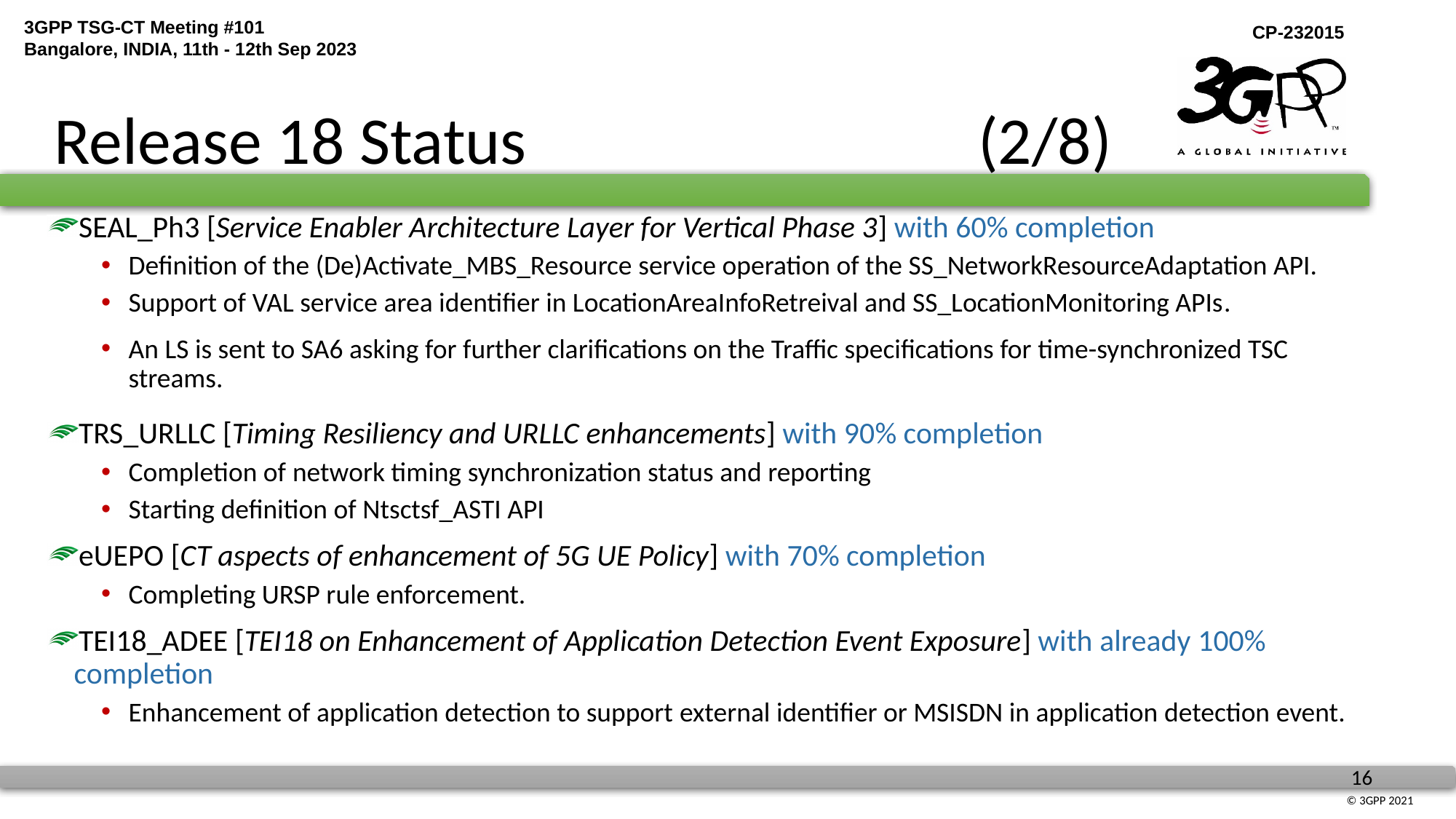

# Release 18 Status                              (2/8)
SEAL_Ph3 [Service Enabler Architecture Layer for Vertical Phase 3] with 60% completion
Definition of the (De)Activate_MBS_Resource service operation of the SS_NetworkResourceAdaptation API.
Support of VAL service area identifier in LocationAreaInfoRetreival and SS_LocationMonitoring APIs.
An LS is sent to SA6 asking for further clarifications on the Traffic specifications for time-synchronized TSC streams.
TRS_URLLC [Timing Resiliency and URLLC enhancements] with 90% completion
Completion of network timing synchronization status and reporting
Starting definition of Ntsctsf_ASTI API
eUEPO [CT aspects of enhancement of 5G UE Policy] with 70% completion
Completing URSP rule enforcement.
TEI18_ADEE [TEI18 on Enhancement of Application Detection Event Exposure] with already 100% completion
Enhancement of application detection to support external identifier or MSISDN in application detection event.